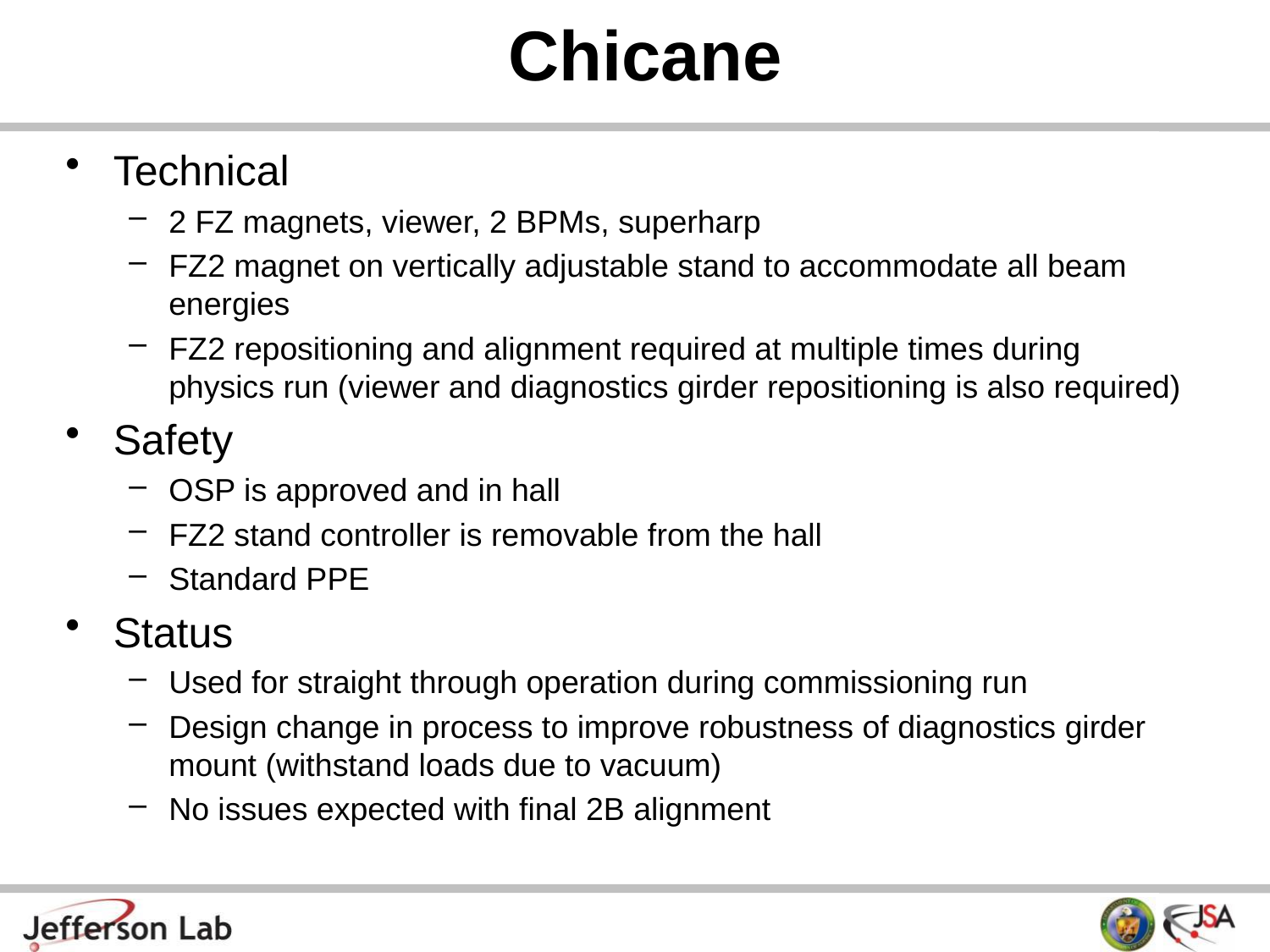

# Chicane
Technical
2 FZ magnets, viewer, 2 BPMs, superharp
FZ2 magnet on vertically adjustable stand to accommodate all beam energies
FZ2 repositioning and alignment required at multiple times during physics run (viewer and diagnostics girder repositioning is also required)
Safety
OSP is approved and in hall
FZ2 stand controller is removable from the hall
Standard PPE
Status
Used for straight through operation during commissioning run
Design change in process to improve robustness of diagnostics girder mount (withstand loads due to vacuum)
No issues expected with final 2B alignment